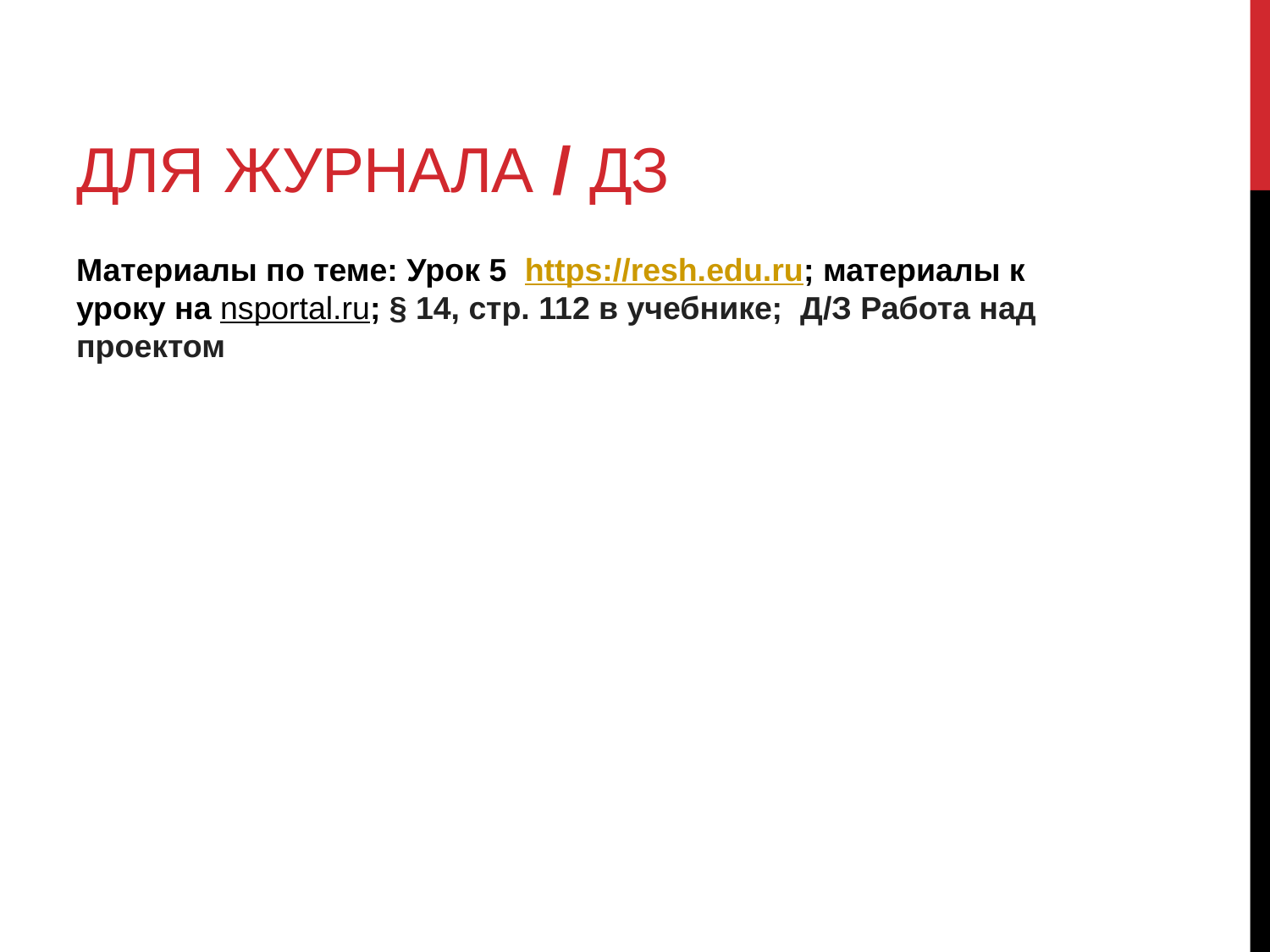

# Для журнала / Дз
Материалы по теме: Урок 5  https://resh.edu.ru; материалы к уроку на nsportal.ru; § 14, стр. 112 в учебнике;  Д/З Работа над проектом